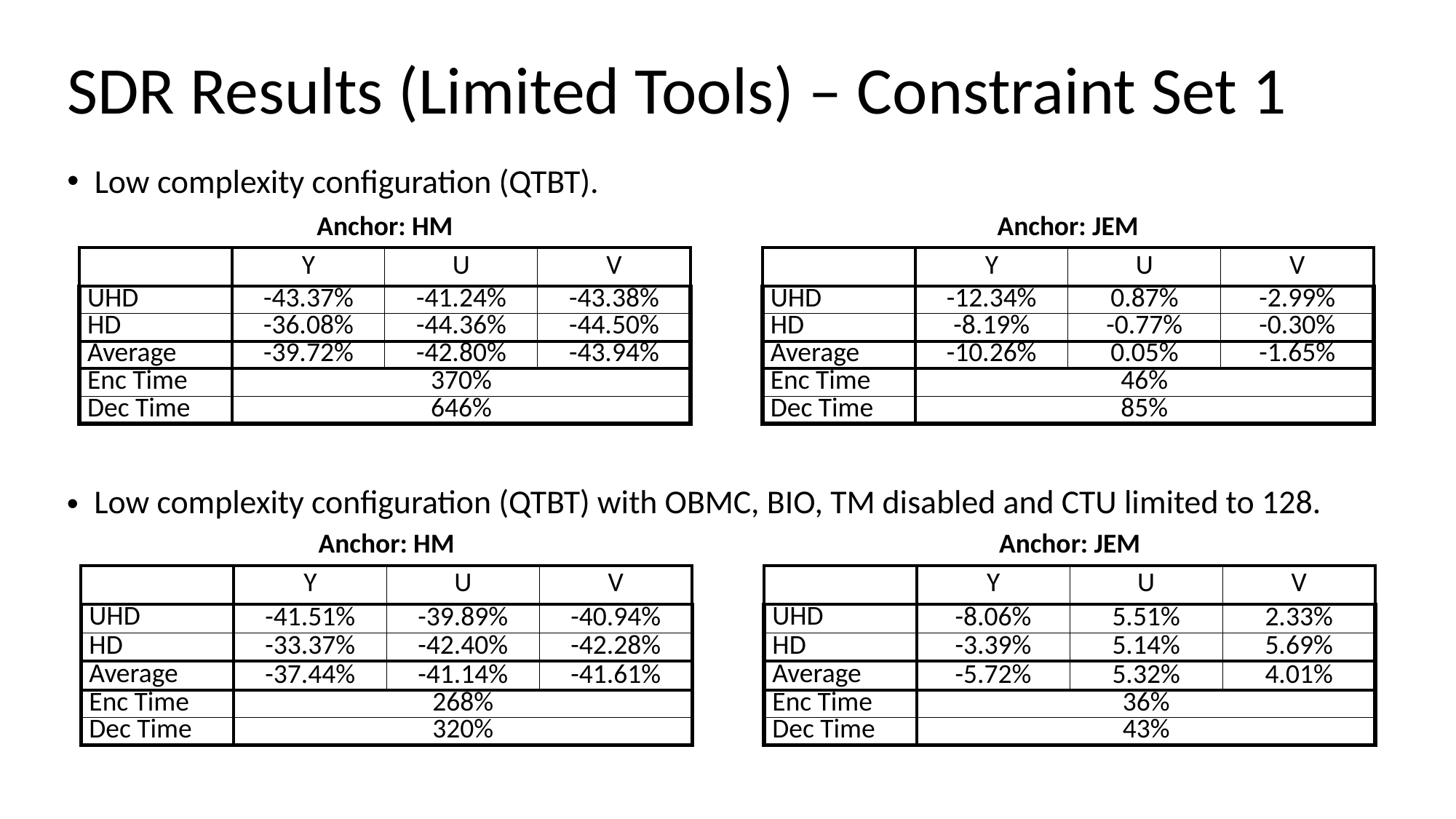

# SDR Results (Limited Tools) – Constraint Set 1
Low complexity configuration (QTBT).
| Anchor: HM |  |  |  |
| --- | --- | --- | --- |
|  | Y | U | V |
| UHD | -43.37% | -41.24% | -43.38% |
| HD | -36.08% | -44.36% | -44.50% |
| Average | -39.72% | -42.80% | -43.94% |
| Enc Time | 370% |  |  |
| Dec Time | 646% |  |  |
| Anchor: JEM |  |  |  |
| --- | --- | --- | --- |
|  | Y | U | V |
| UHD | -12.34% | 0.87% | -2.99% |
| HD | -8.19% | -0.77% | -0.30% |
| Average | -10.26% | 0.05% | -1.65% |
| Enc Time | 46% |  |  |
| Dec Time | 85% |  |  |
Low complexity configuration (QTBT) with OBMC, BIO, TM disabled and CTU limited to 128.
| Anchor: HM |  |  |  |
| --- | --- | --- | --- |
|  | Y | U | V |
| UHD | -41.51% | -39.89% | -40.94% |
| HD | -33.37% | -42.40% | -42.28% |
| Average | -37.44% | -41.14% | -41.61% |
| Enc Time | 268% |  |  |
| Dec Time | 320% |  |  |
| Anchor: JEM |  |  |  |
| --- | --- | --- | --- |
|  | Y | U | V |
| UHD | -8.06% | 5.51% | 2.33% |
| HD | -3.39% | 5.14% | 5.69% |
| Average | -5.72% | 5.32% | 4.01% |
| Enc Time | 36% |  |  |
| Dec Time | 43% |  |  |